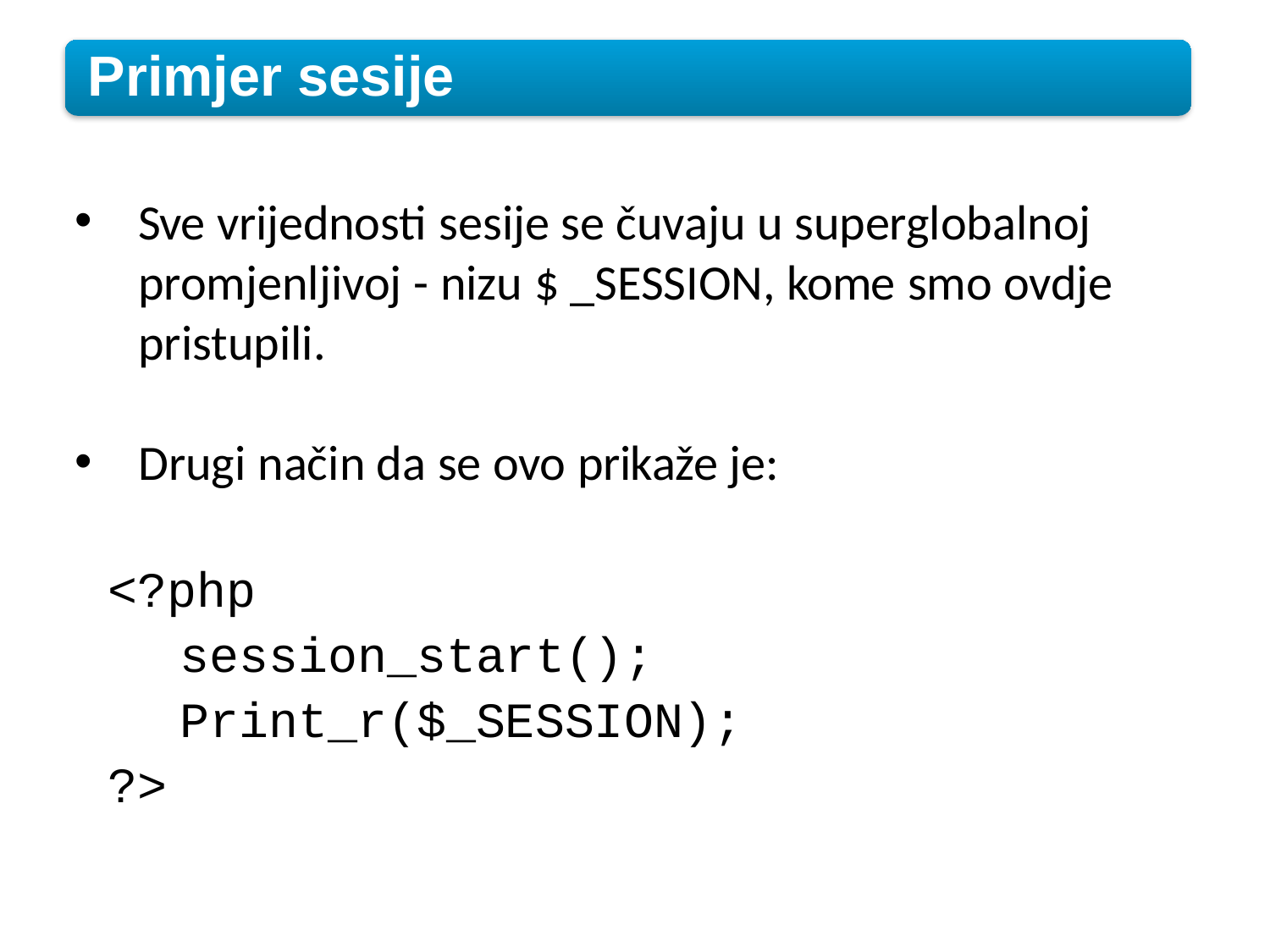

Primjer sesije
Sve vrijednosti sesije se čuvaju u superglobalnoj promjenljivoj - nizu $ _SESSION, kome smo ovdje pristupili.

Drugi način da se ovo prikaže je:

<?php
session_start();
Print_r($_SESSION);
?>